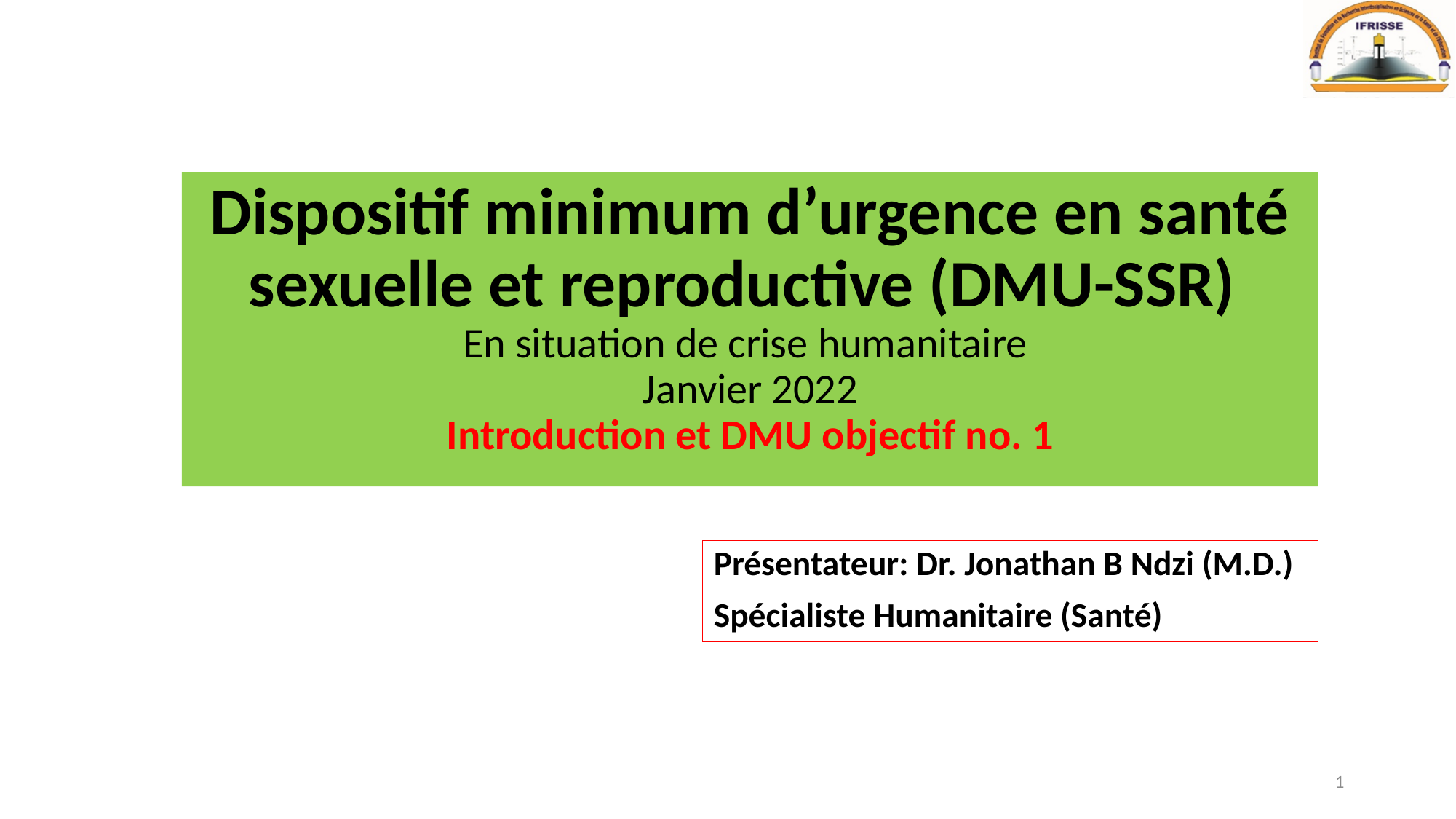

# Dispositif minimum d’urgence en santé sexuelle et reproductive (DMU-SSR) En situation de crise humanitaire Janvier 2022 Introduction et DMU objectif no. 1
Présentateur: Dr. Jonathan B Ndzi (M.D.)
Spécialiste Humanitaire (Santé)

1